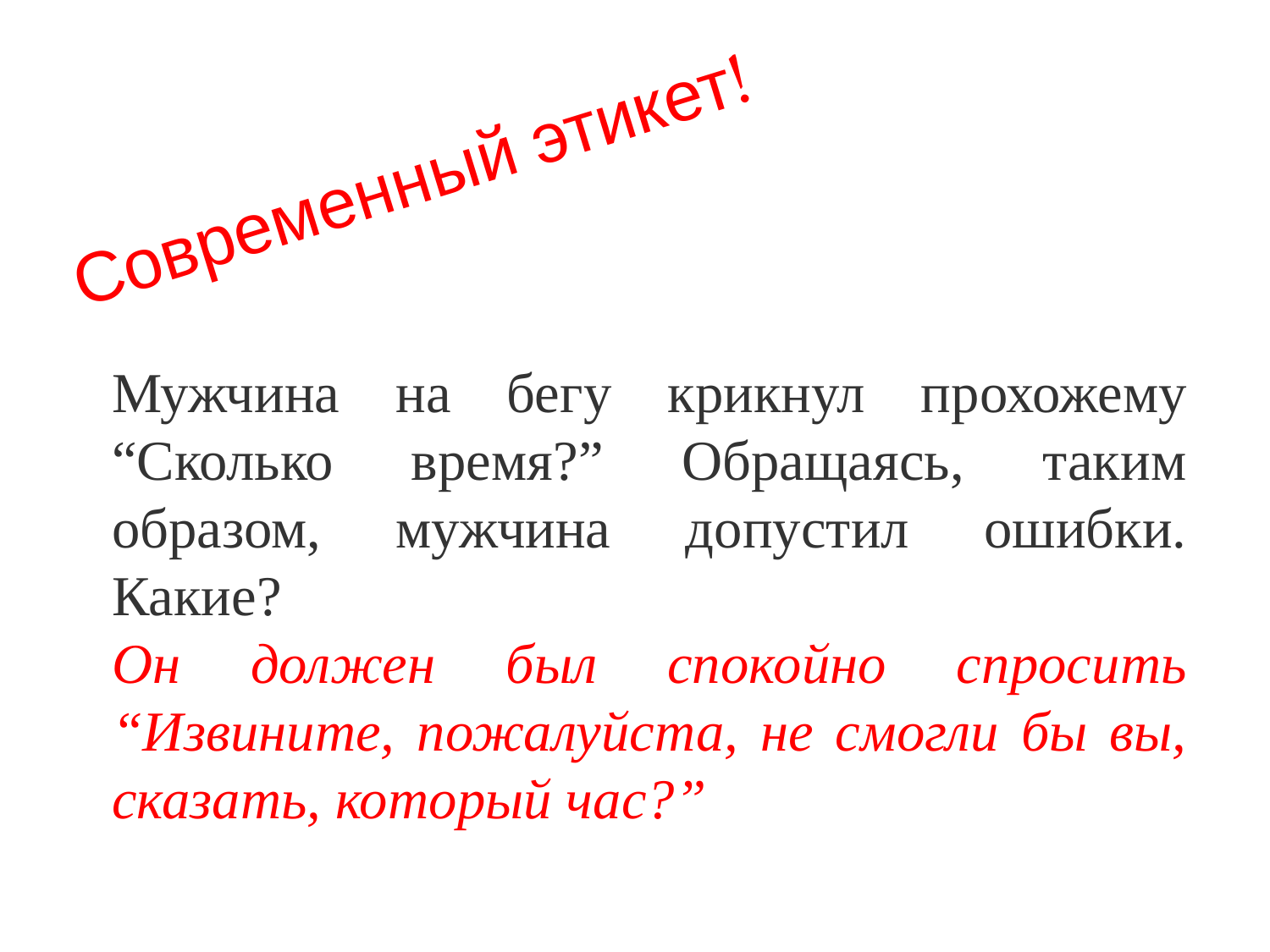

Современный этикет!
Мужчина на бегу крикнул прохожему “Сколько время?” Обращаясь, таким образом, мужчина допустил ошибки. Какие?
Он должен был спокойно спросить “Извините, пожалуйста, не смогли бы вы, сказать, который час?”